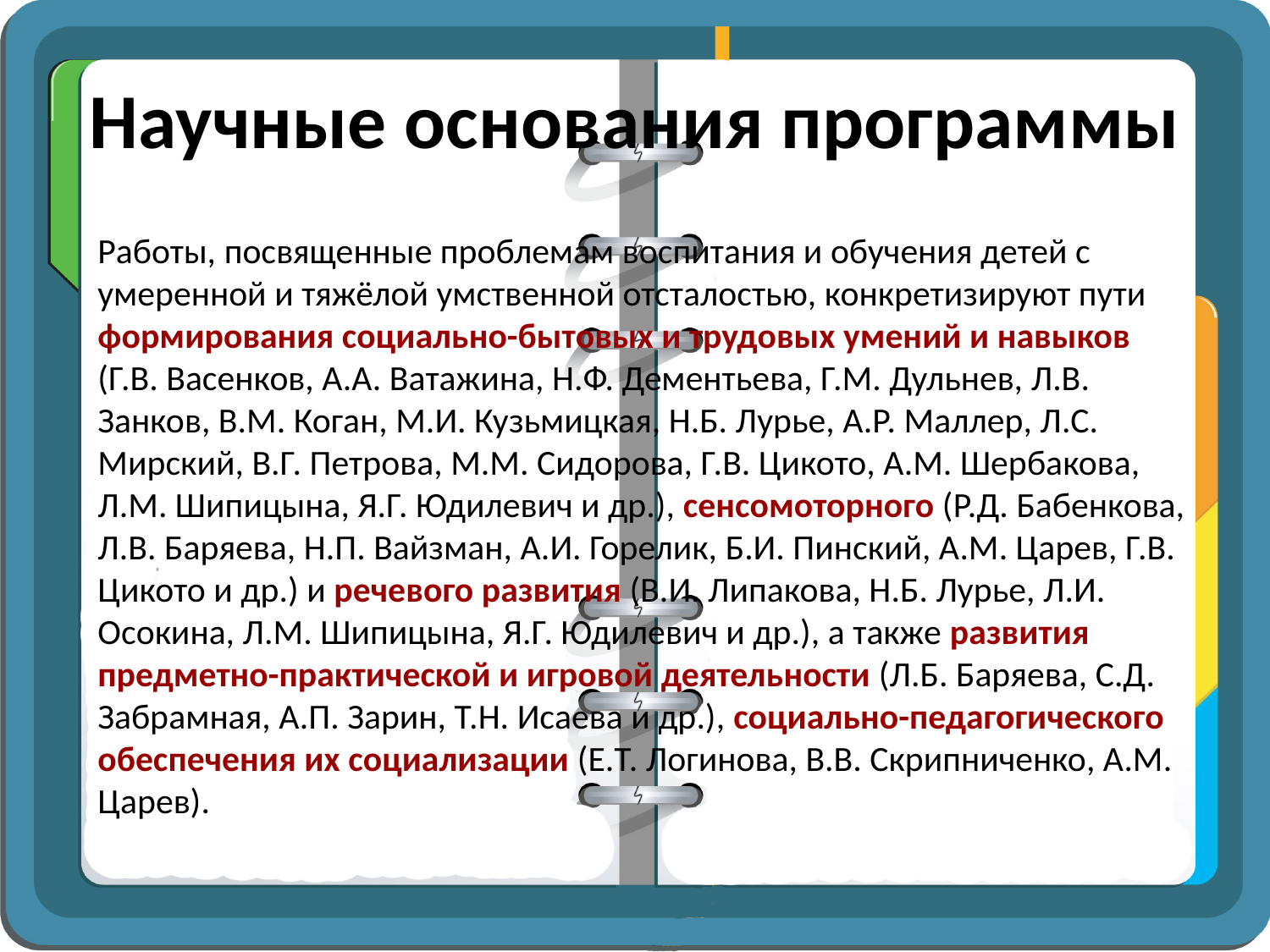

# Научные основания программы
Работы, посвященные проблемам воспитания и обучения детей с умеренной и тяжёлой умственной отсталостью, конкретизируют пути формирования социально-бытовых и трудовых умений и навыков (Г.В. Васенков, А.А. Ватажина, Н.Ф. Дементьева, Г.М. Дульнев, Л.В. Занков, В.М. Коган, М.И. Кузьмицкая, Н.Б. Лурье, А.Р. Маллер, Л.С. Мирский, В.Г. Петрова, М.М. Сидорова, Г.В. Цикото, А.М. Шербакова, Л.М. Шипицына, Я.Г. Юдилевич и др.), сенсомоторного (Р.Д. Бабенкова, Л.В. Баряева, Н.П. Вайзман, А.И. Горелик, Б.И. Пинский, А.М. Царев, Г.В. Цикото и др.) и речевого развития (В.И. Липакова, Н.Б. Лурье, Л.И. Осокина, Л.М. Шипицына, Я.Г. Юдилевич и др.), а также развития предметно-практической и игровой деятельности (Л.Б. Баряева, С.Д. Забрамная, А.П. Зарин, Т.Н. Исаева и др.), социально-педагогического обеспечения их социализации (Е.Т. Логинова, В.В. Скрипниченко, А.М. Царев).